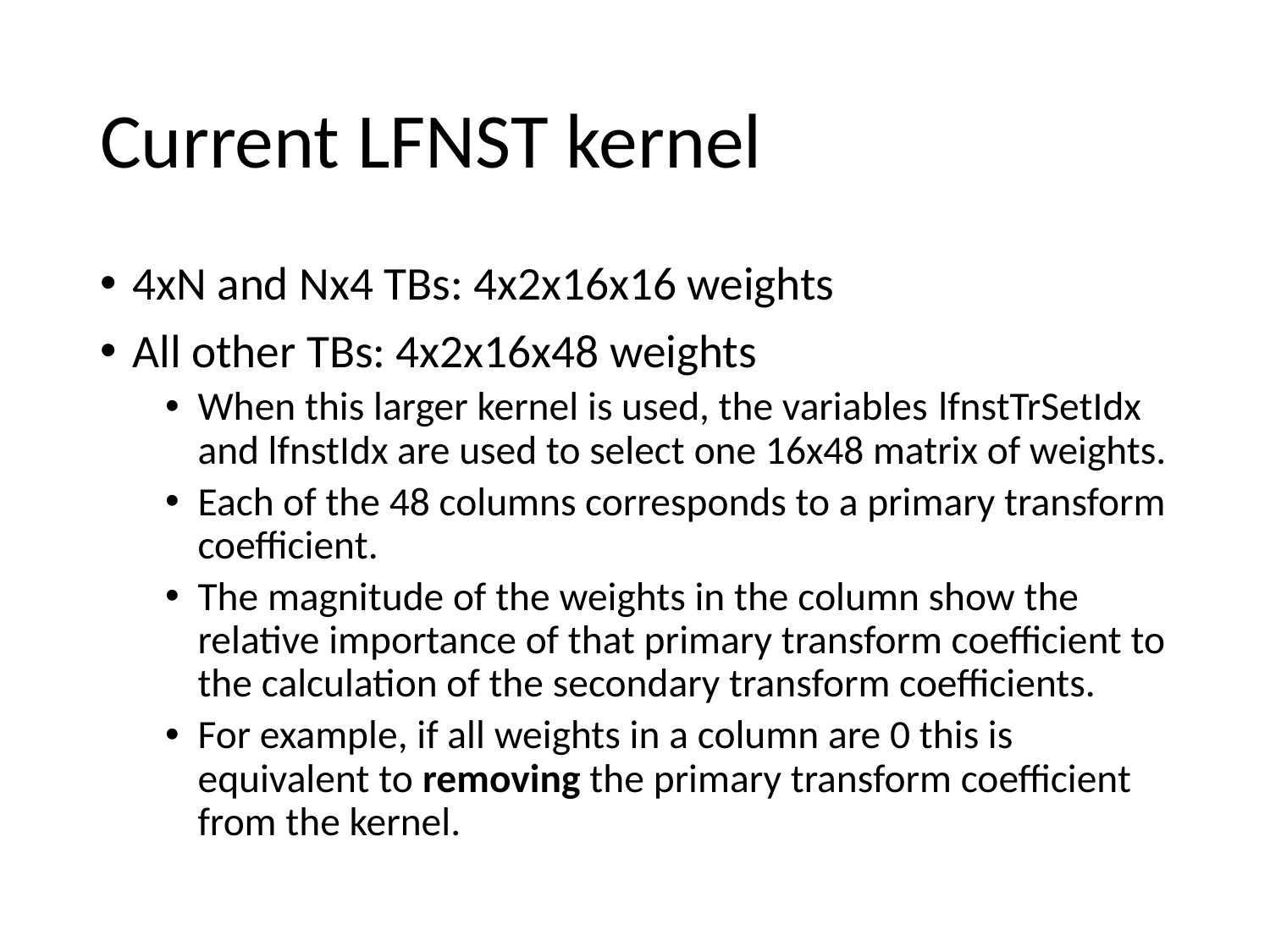

# Current LFNST kernel
4xN and Nx4 TBs: 4x2x16x16 weights
All other TBs: 4x2x16x48 weights
When this larger kernel is used, the variables lfnstTrSetIdx and lfnstIdx are used to select one 16x48 matrix of weights.
Each of the 48 columns corresponds to a primary transform coefficient.
The magnitude of the weights in the column show the relative importance of that primary transform coefficient to the calculation of the secondary transform coefficients.
For example, if all weights in a column are 0 this is equivalent to removing the primary transform coefficient from the kernel.